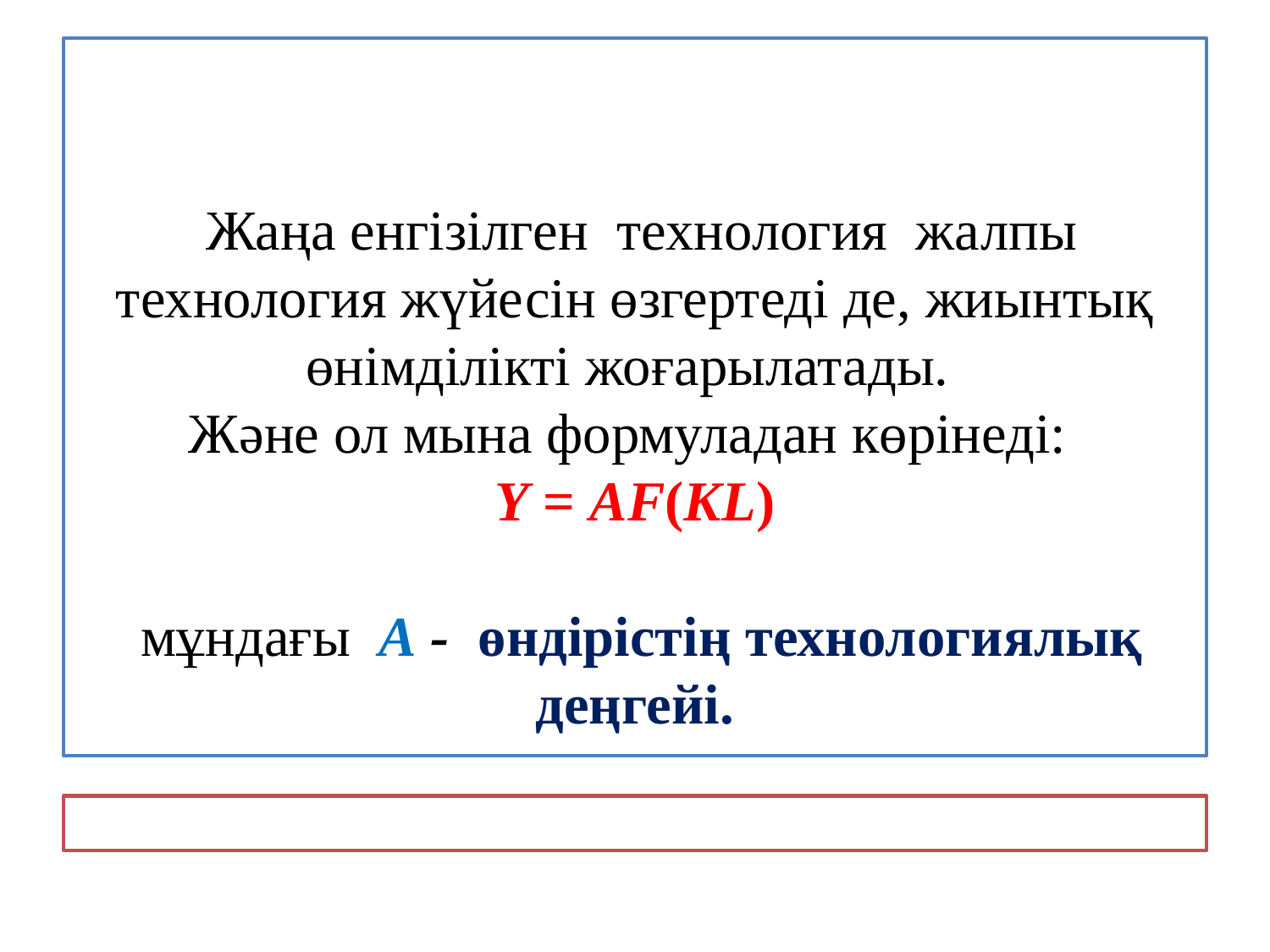

# Жаңа енгізілген  технология  жалпы технология жүйесін өзгертеді де, жиынтық өнімділікті жоғарылатады. Және ол мына формуладан көрінеді: Y = AF(KL)   мұндағы  А -  өндірістің технологиялық деңгейі.